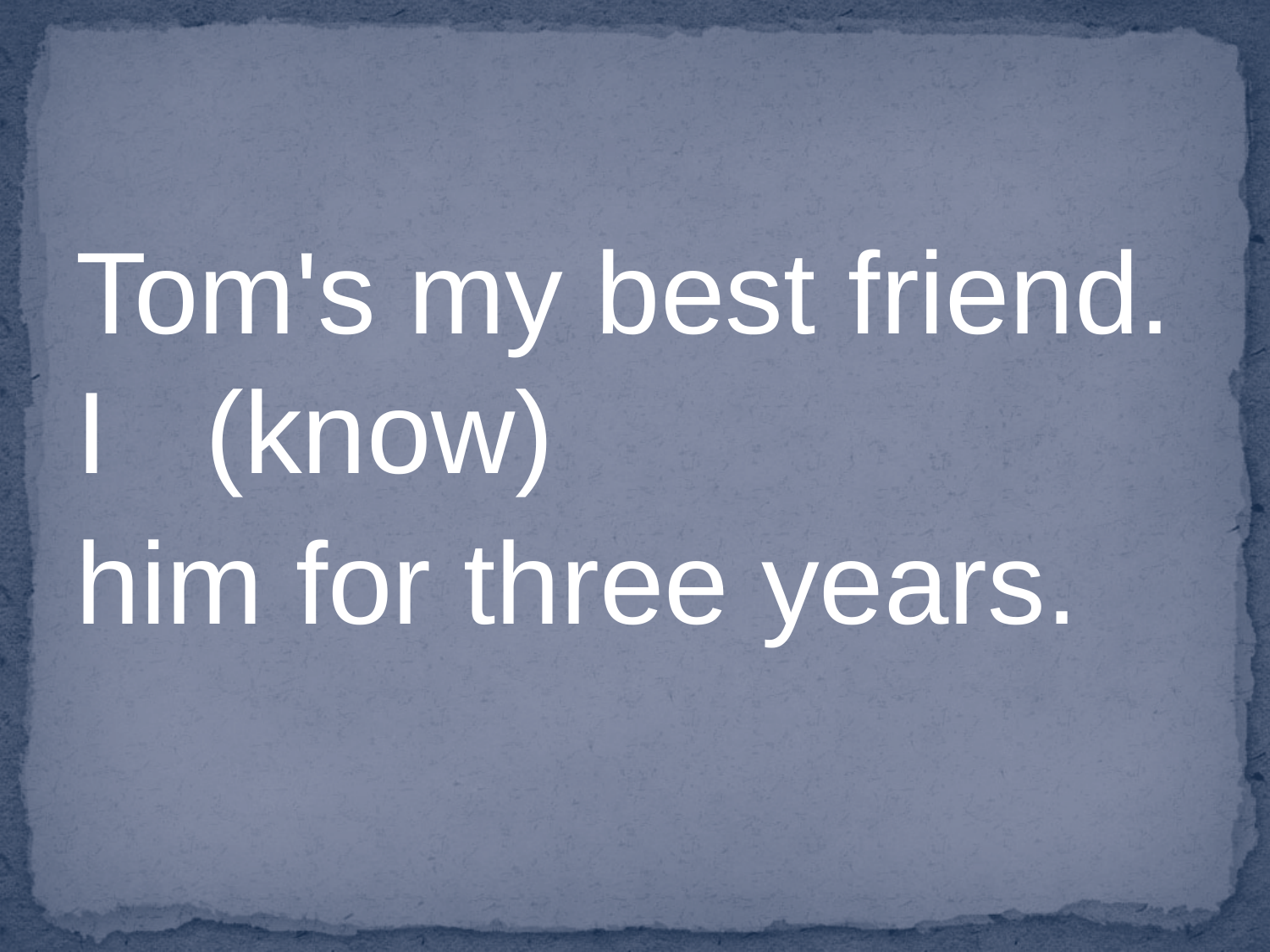

#
Tom's my best friend. I   (know)
him for three years.